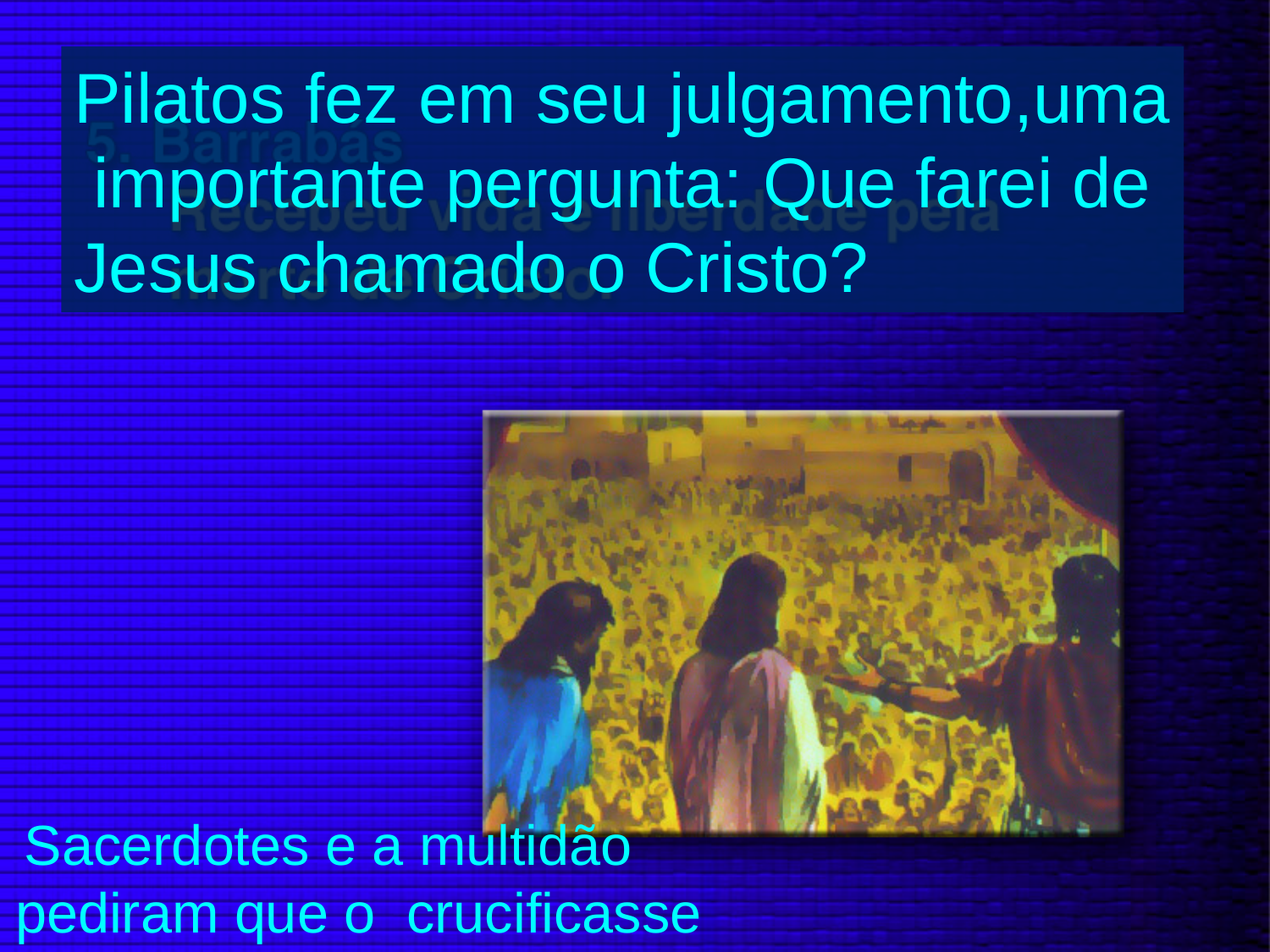

Pilatos fez em seu julgamento,uma
 importante pergunta: Que farei de
Jesus chamado o Cristo?
 Sacerdotes e a multidão
pediram que o  crucificasse